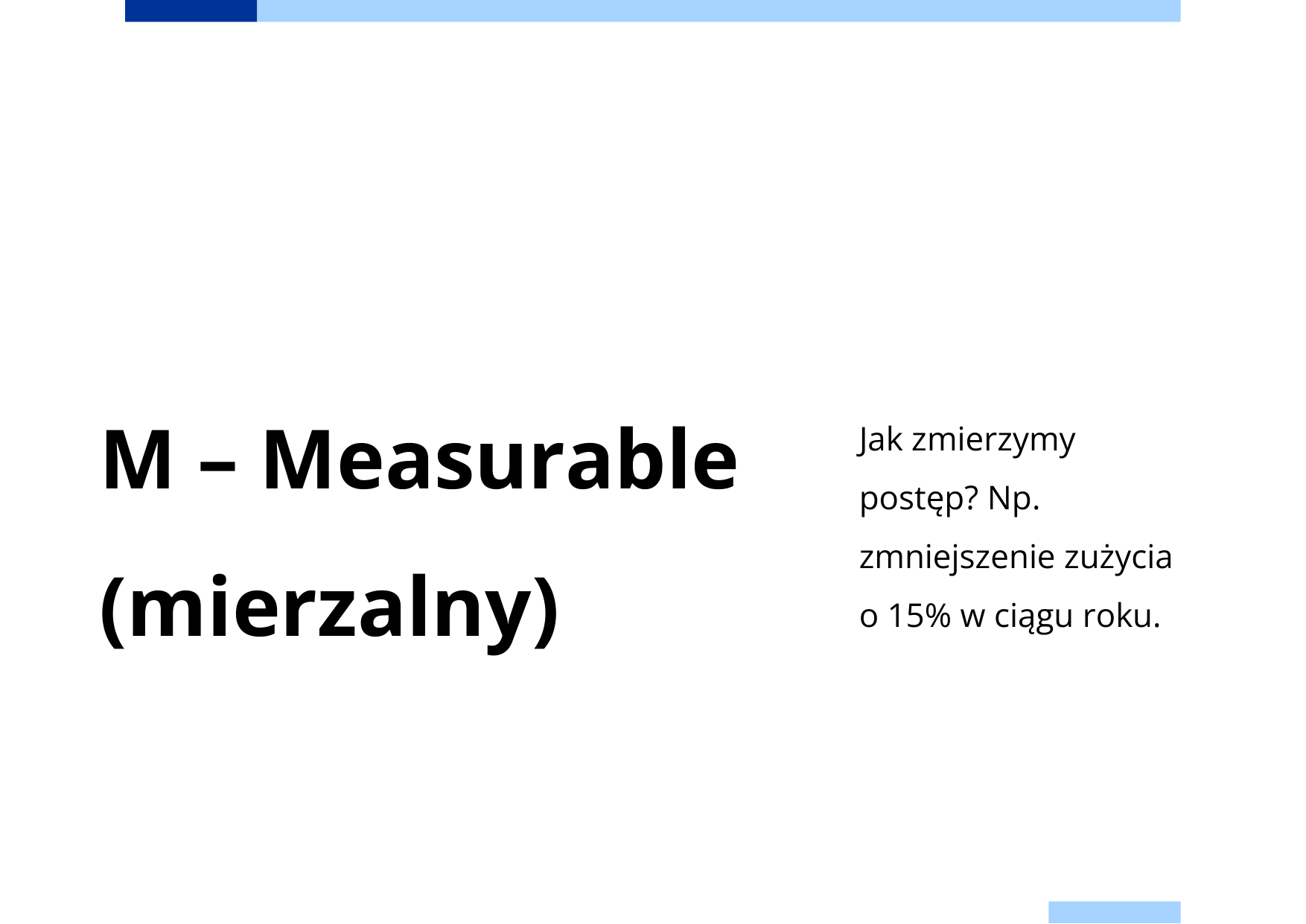

# M – Measurable (mierzalny)
Jak zmierzymy postęp? Np. zmniejszenie zużycia o 15% w ciągu roku.